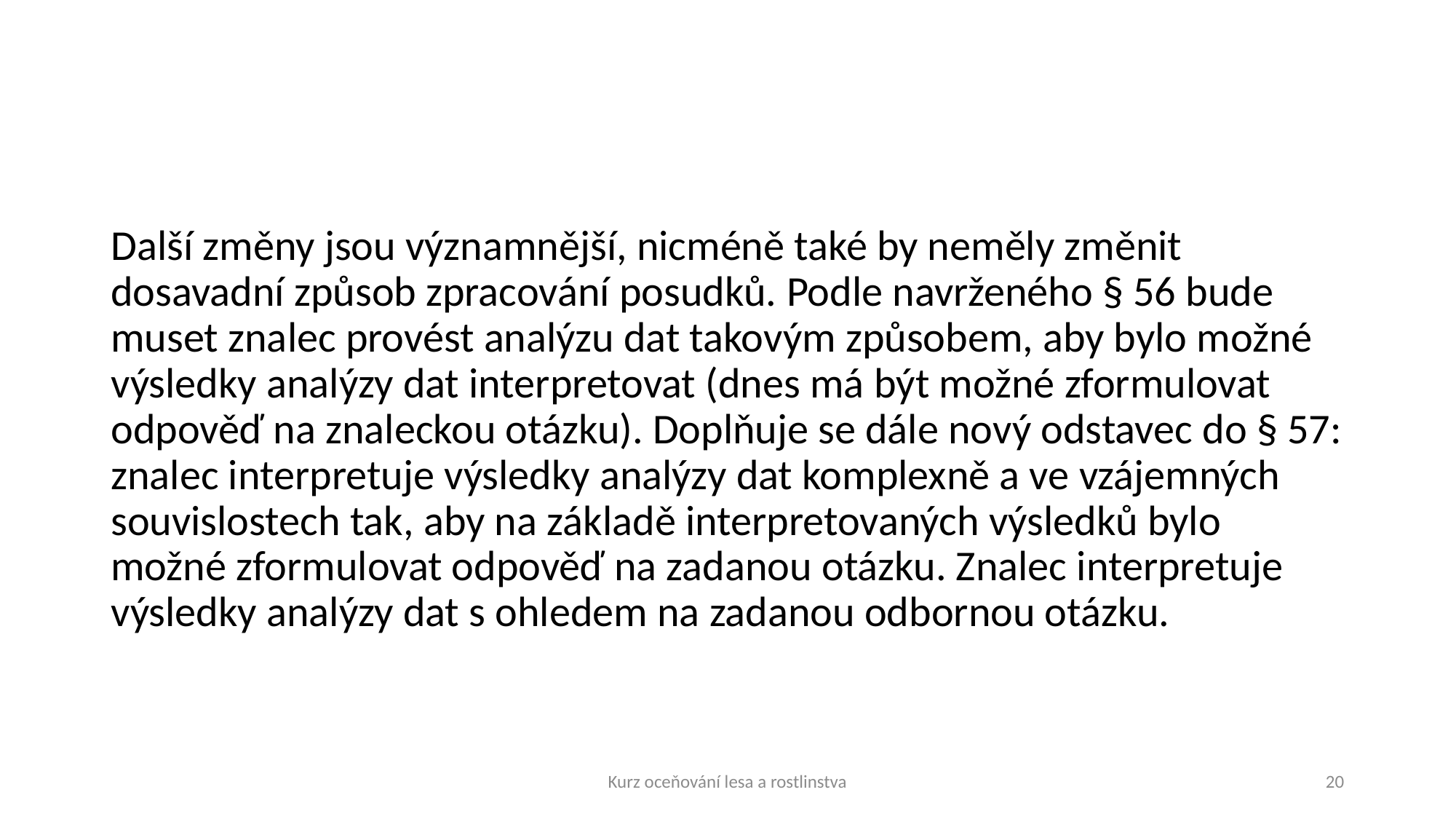

#
Další změny jsou významnější, nicméně také by neměly změnit dosavadní způsob zpracování posudků. Podle navrženého § 56 bude muset znalec provést analýzu dat takovým způsobem, aby bylo možné výsledky analýzy dat interpretovat (dnes má být možné zformulovat odpověď na znaleckou otázku). Doplňuje se dále nový odstavec do § 57: znalec interpretuje výsledky analýzy dat komplexně a ve vzájemných souvislostech tak, aby na základě interpretovaných výsledků bylo možné zformulovat odpověď na zadanou otázku. Znalec interpretuje výsledky analýzy dat s ohledem na zadanou odbornou otázku.
Kurz oceňování lesa a rostlinstva
20